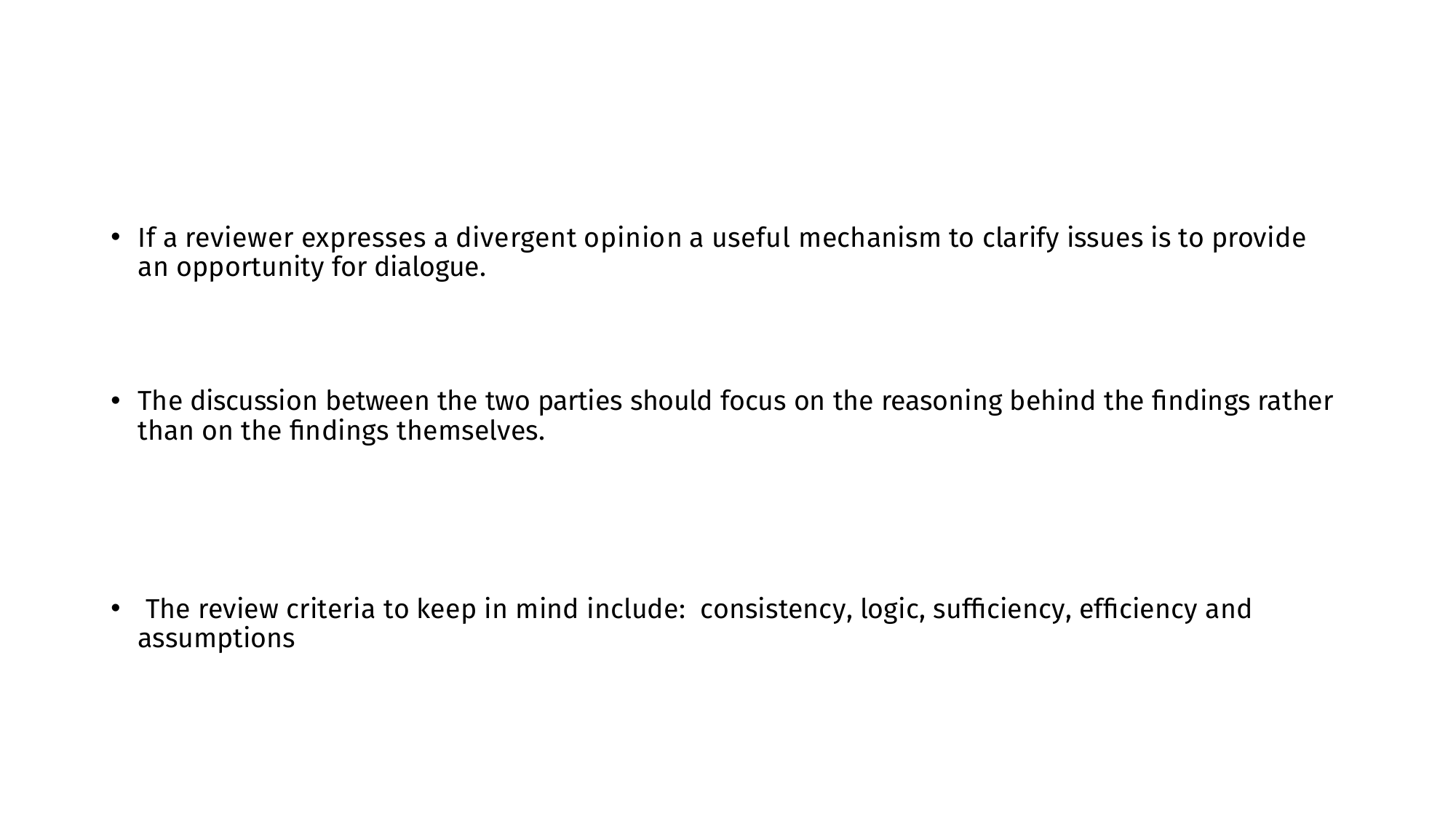

#
If a reviewer expresses a divergent opinion a useful mechanism to clarify issues is to provide an opportunity for dialogue.

The discussion between the two parties should focus on the reasoning behind the findings rather than on the findings themselves.

 The review criteria to keep in mind include:  consistency, logic, sufficiency, efficiency and assumptions